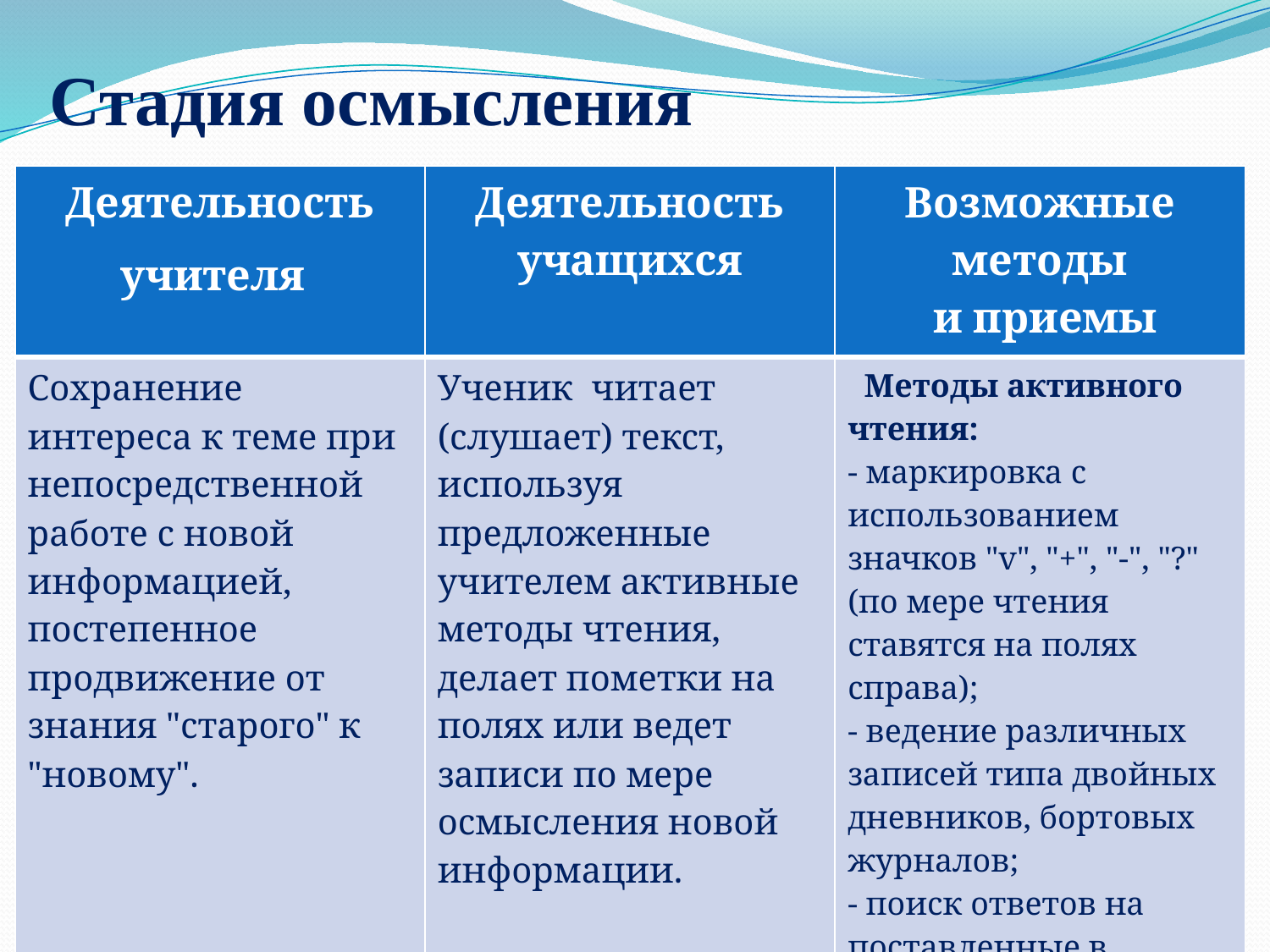

# Стадия осмысления
| Деятельность учителя | Деятельность учащихся | Возможные методы и приемы |
| --- | --- | --- |
| Сохранение интереса к теме при непосредственной работе с новой информацией, постепенное продвижение от знания "старого" к "новому". | Ученик  читает (слушает) текст, используя предложенные учителем активные методы чтения, делает пометки на полях или ведет записи по мере осмысления новой информации. | Методы активного чтения: - маркировка с использованием значков "v", "+", "-", "?" (по мере чтения ставятся на полях справа); - ведение различных записей типа двойных дневников, бортовых журналов; - поиск ответов на поставленные в первой части урока вопросы и т.д. |